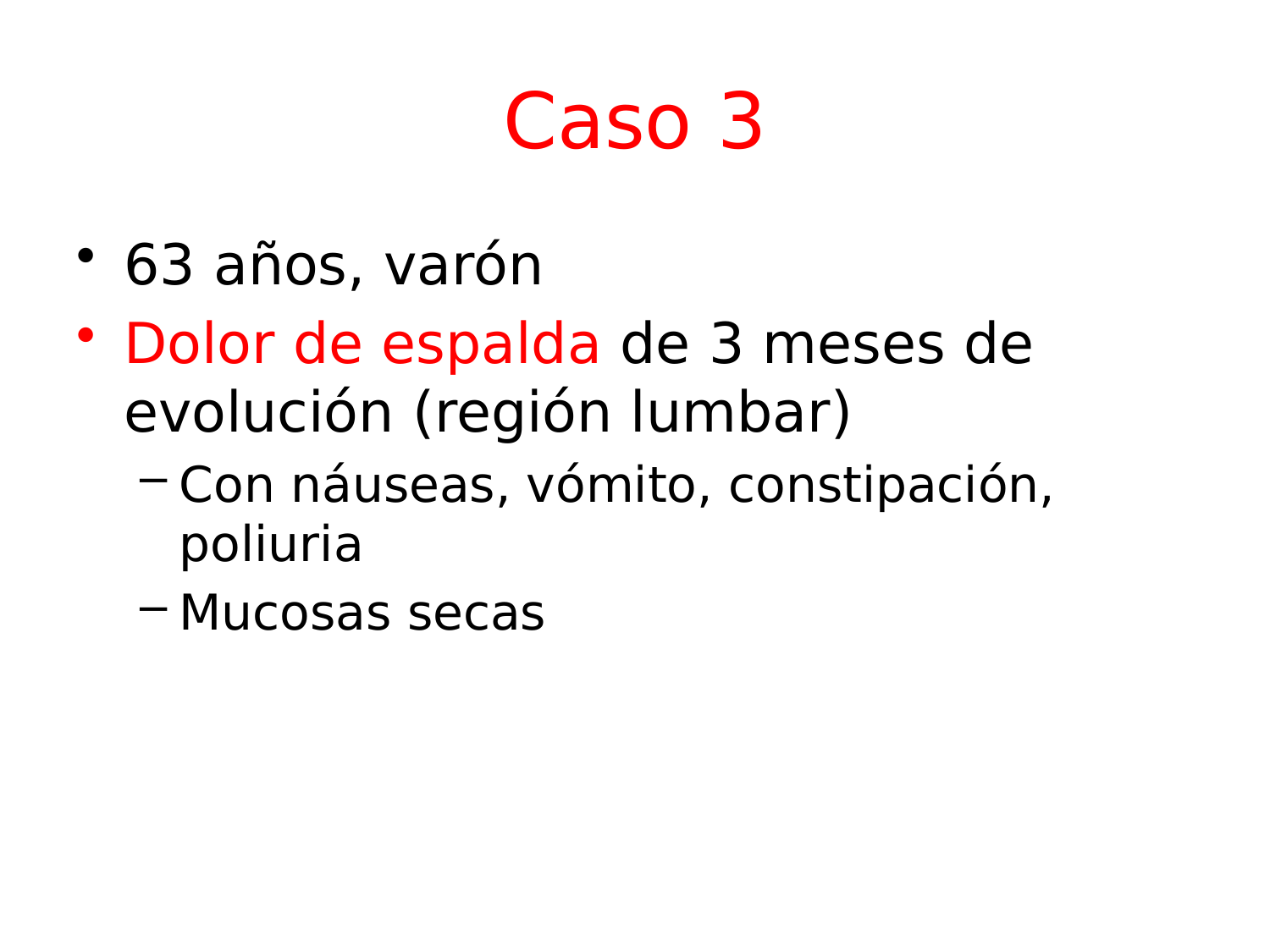

# Caso 3
63 años, varón
Dolor de espalda de 3 meses de evolución (región lumbar)
Con náuseas, vómito, constipación, poliuria
Mucosas secas